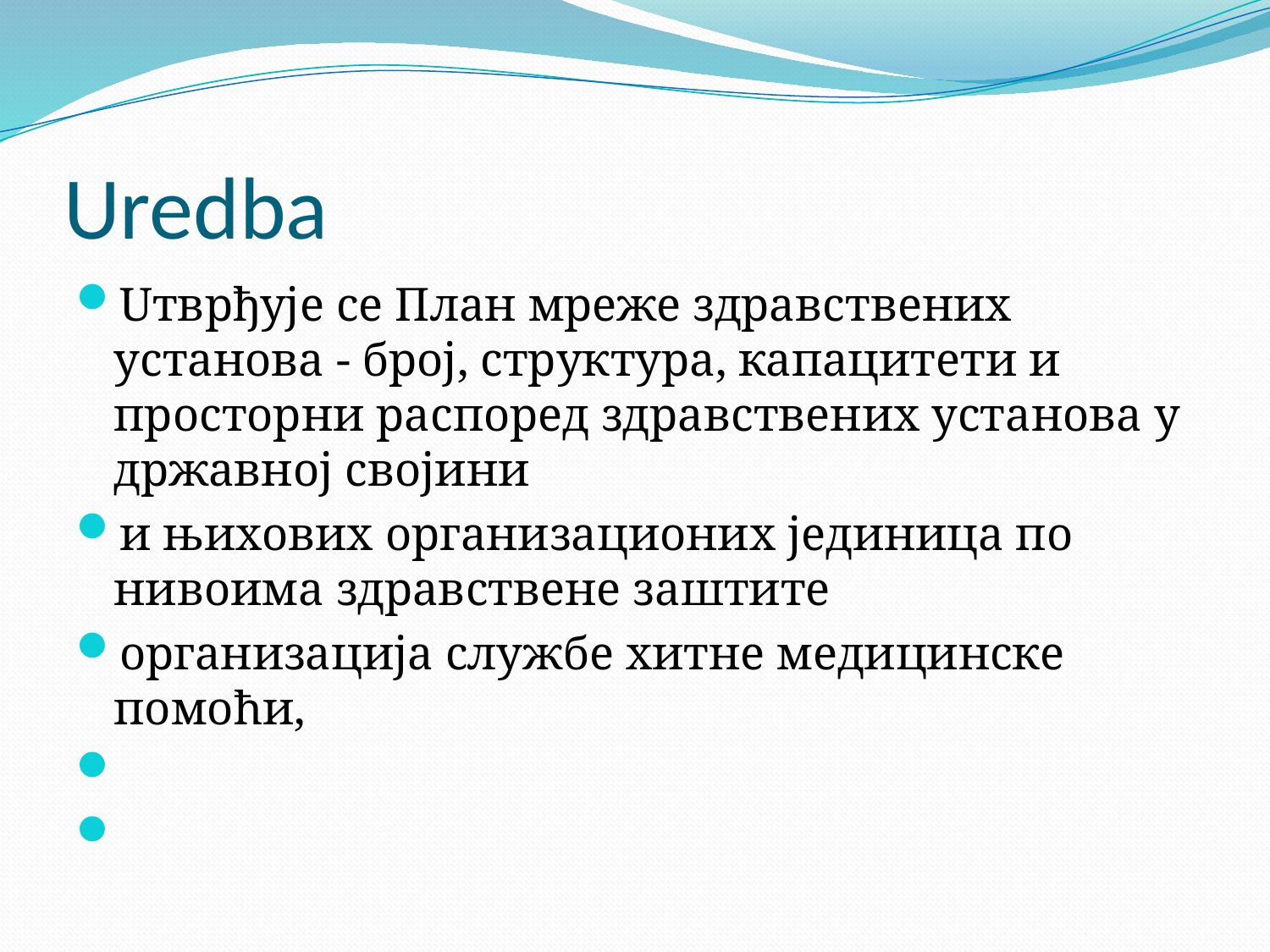

# Uredba
Uтврђује се План мреже здравствених установа - број, структура, капацитети и просторни распоред здравствених установа у државној својини
и њихових организационих јединица по нивоима здравствене заштите
организација службе хитне медицинске помоћи,